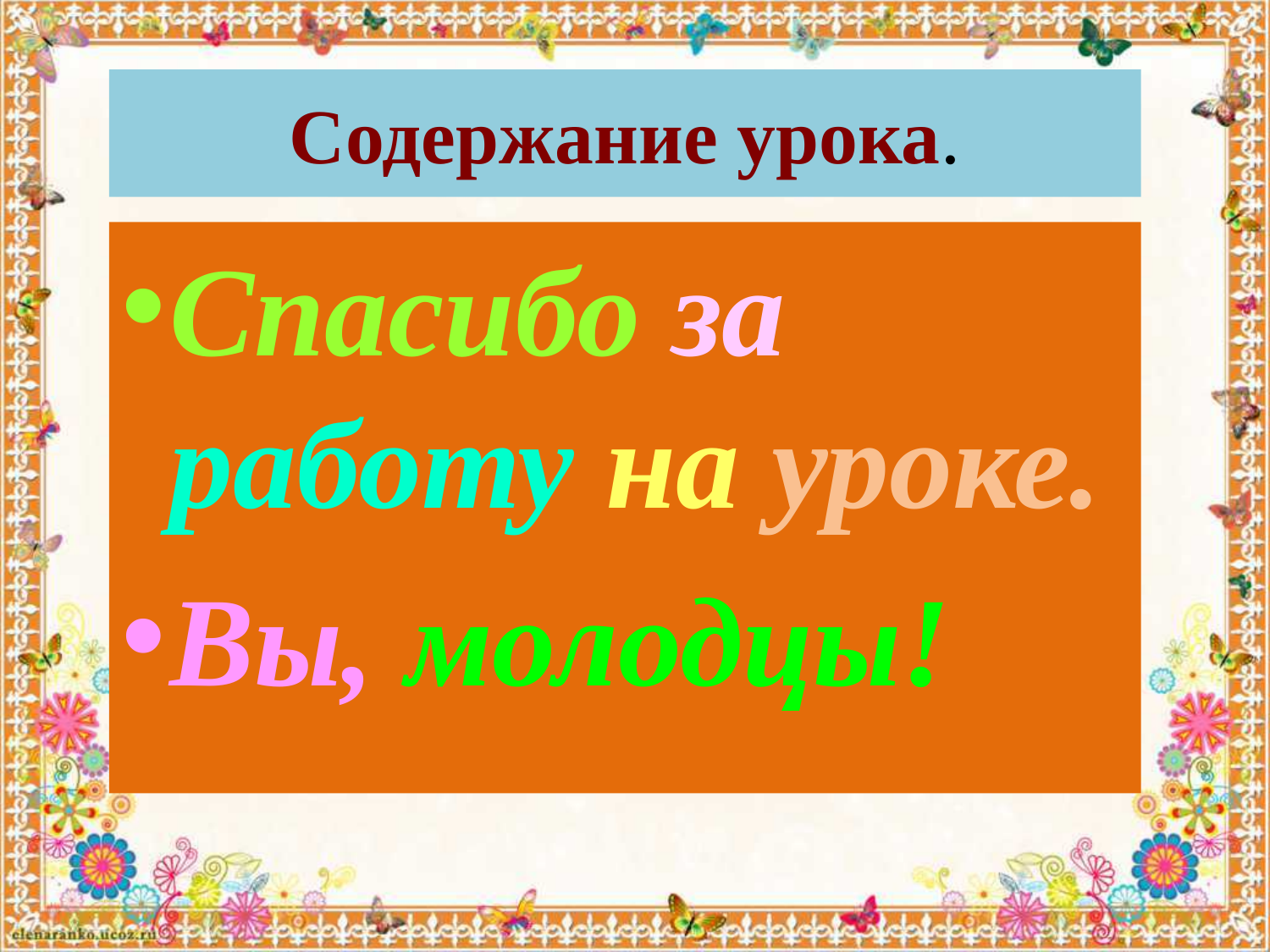

# Содержание урока.
Спасибо за работу на уроке.
Вы, молодцы!